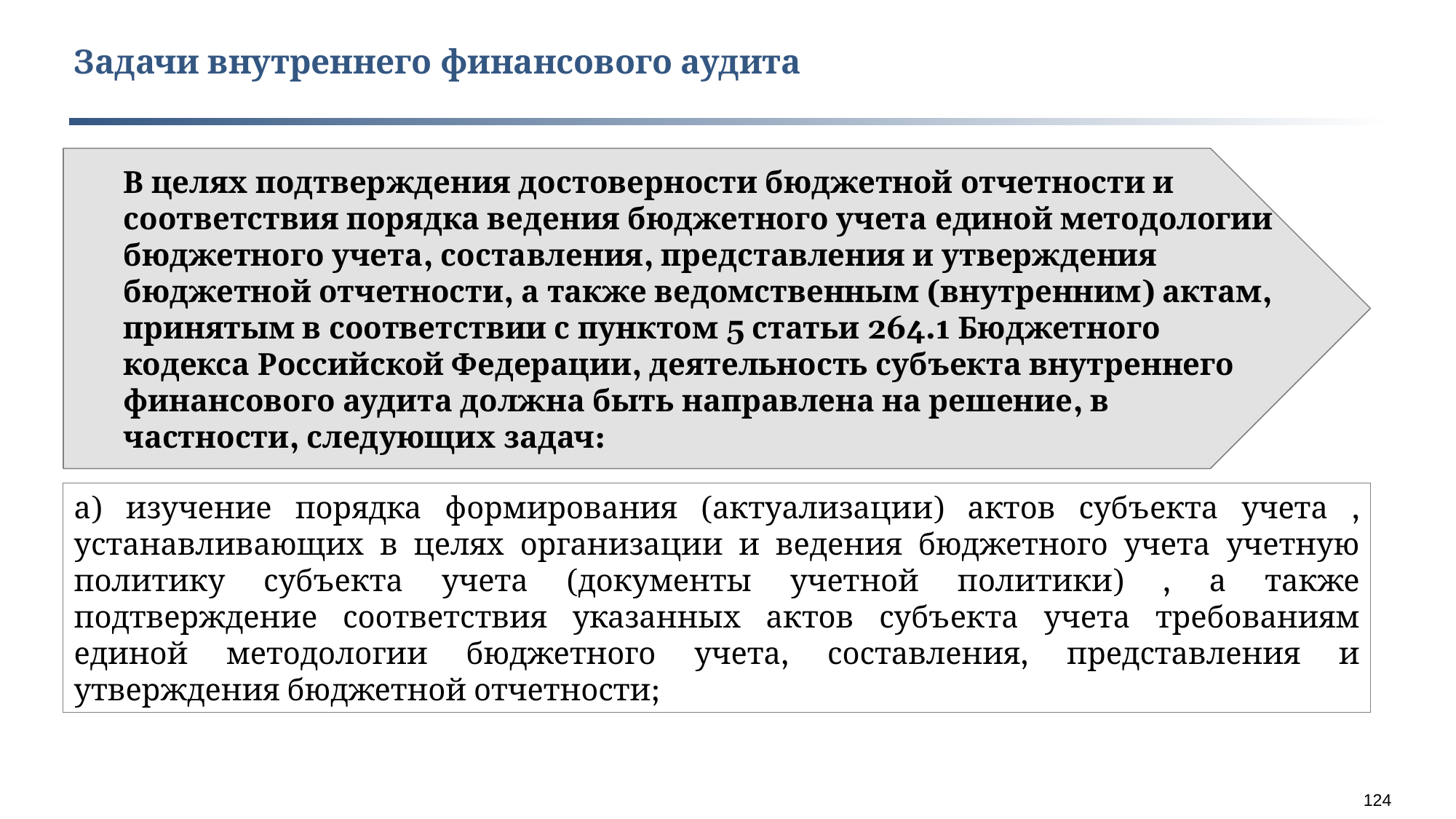

Задачи внутреннего финансового аудита
В целях подтверждения достоверности бюджетной отчетности и соответствия порядка ведения бюджетного учета единой методологии бюджетного учета, составления, представления и утверждения бюджетной отчетности, а также ведомственным (внутренним) актам, принятым в соответствии с пунктом 5 статьи 264.1 Бюджетного кодекса Российской Федерации, деятельность субъекта внутреннего финансового аудита должна быть направлена на решение, в частности, следующих задач:
а) изучение порядка формирования (актуализации) актов субъекта учета , устанавливающих в целях организации и ведения бюджетного учета учетную политику субъекта учета (документы учетной политики) , а также подтверждение соответствия указанных актов субъекта учета требованиям единой методологии бюджетного учета, составления, представления и утверждения бюджетной отчетности;